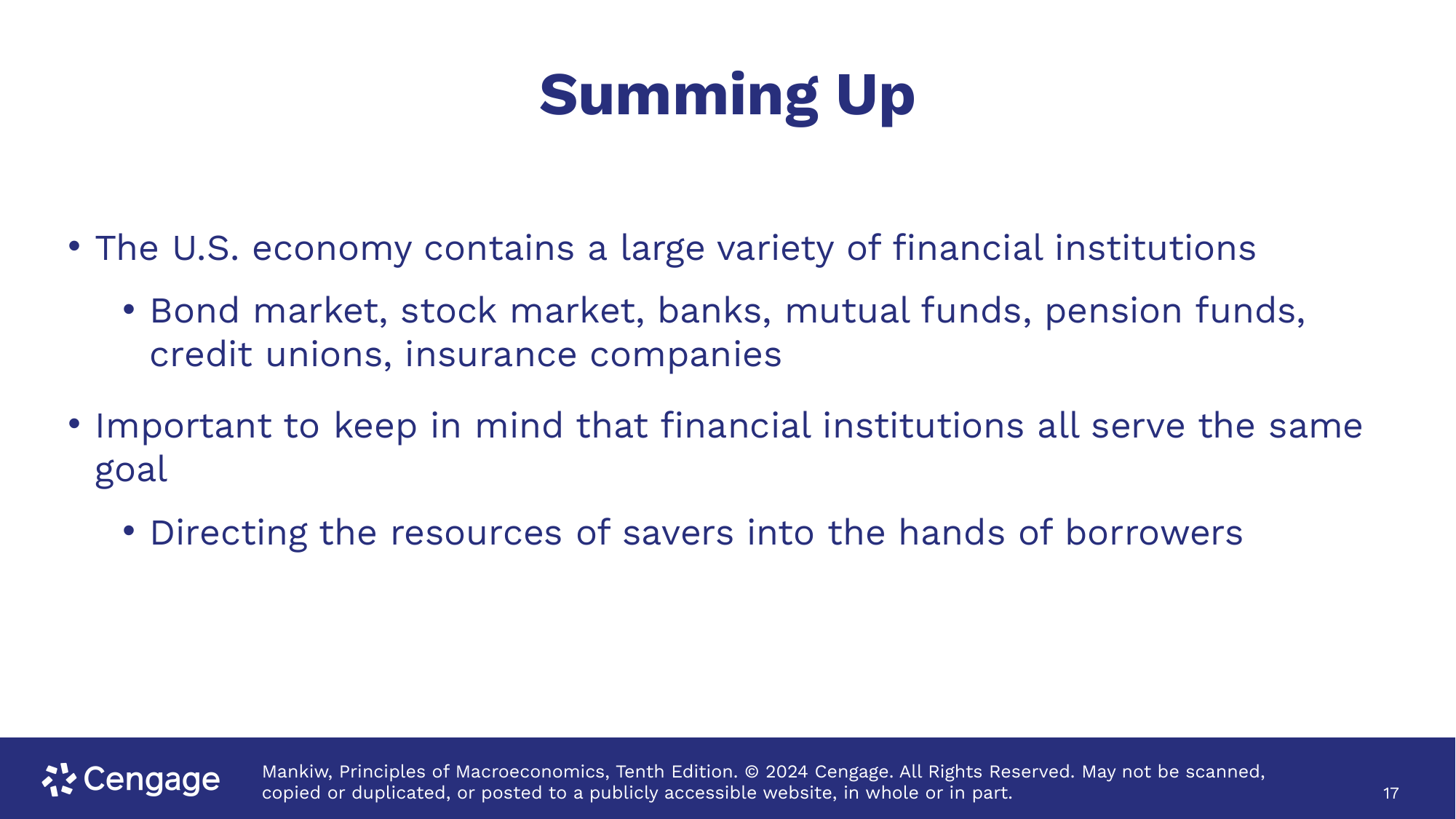

# Summing Up
The U.S. economy contains a large variety of financial institutions
Bond market, stock market, banks, mutual funds, pension funds, credit unions, insurance companies
Important to keep in mind that financial institutions all serve the same goal
Directing the resources of savers into the hands of borrowers